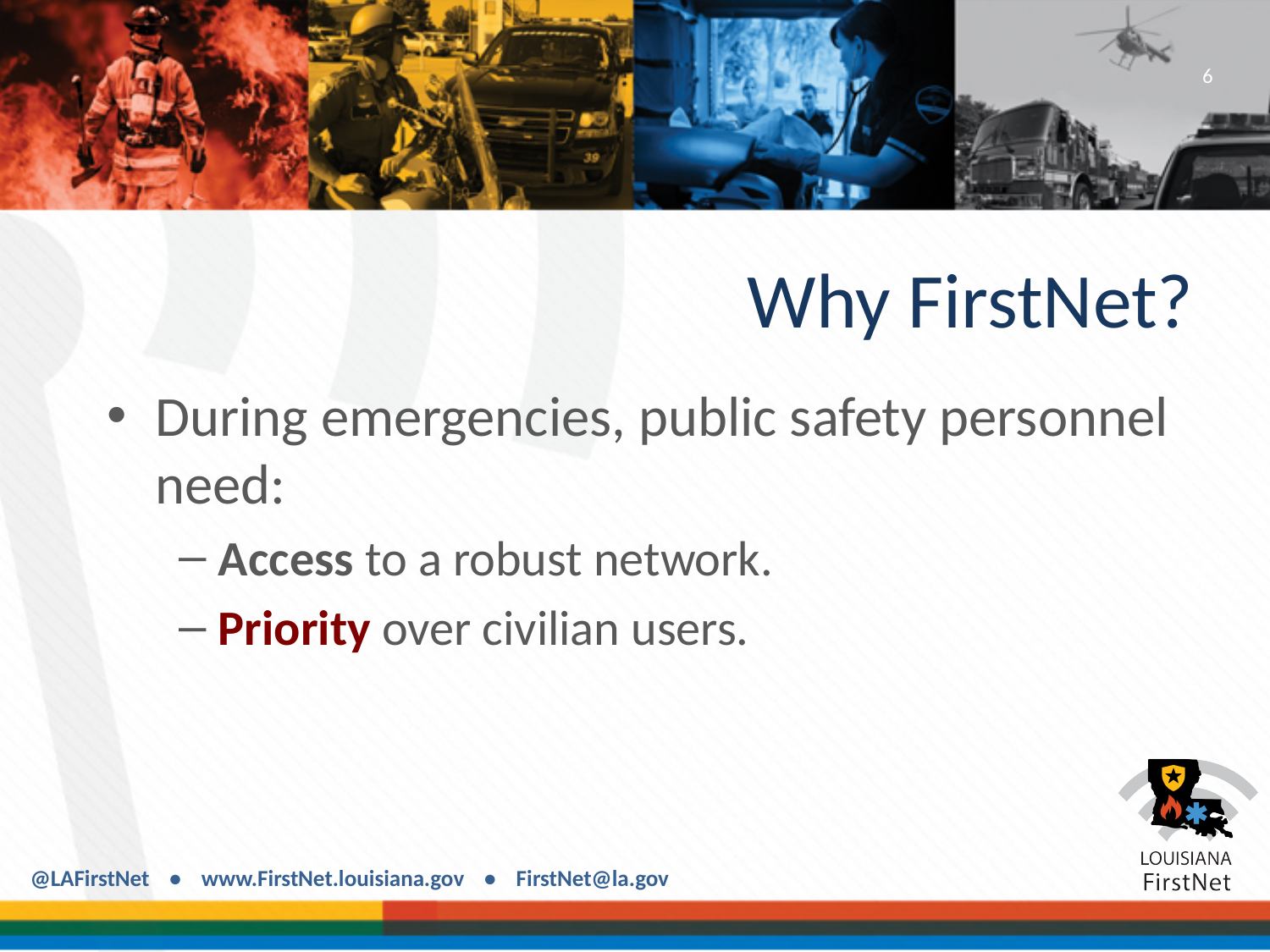

6
# Why FirstNet?
During emergencies, public safety personnel need:
Access to a robust network.
Priority over civilian users.